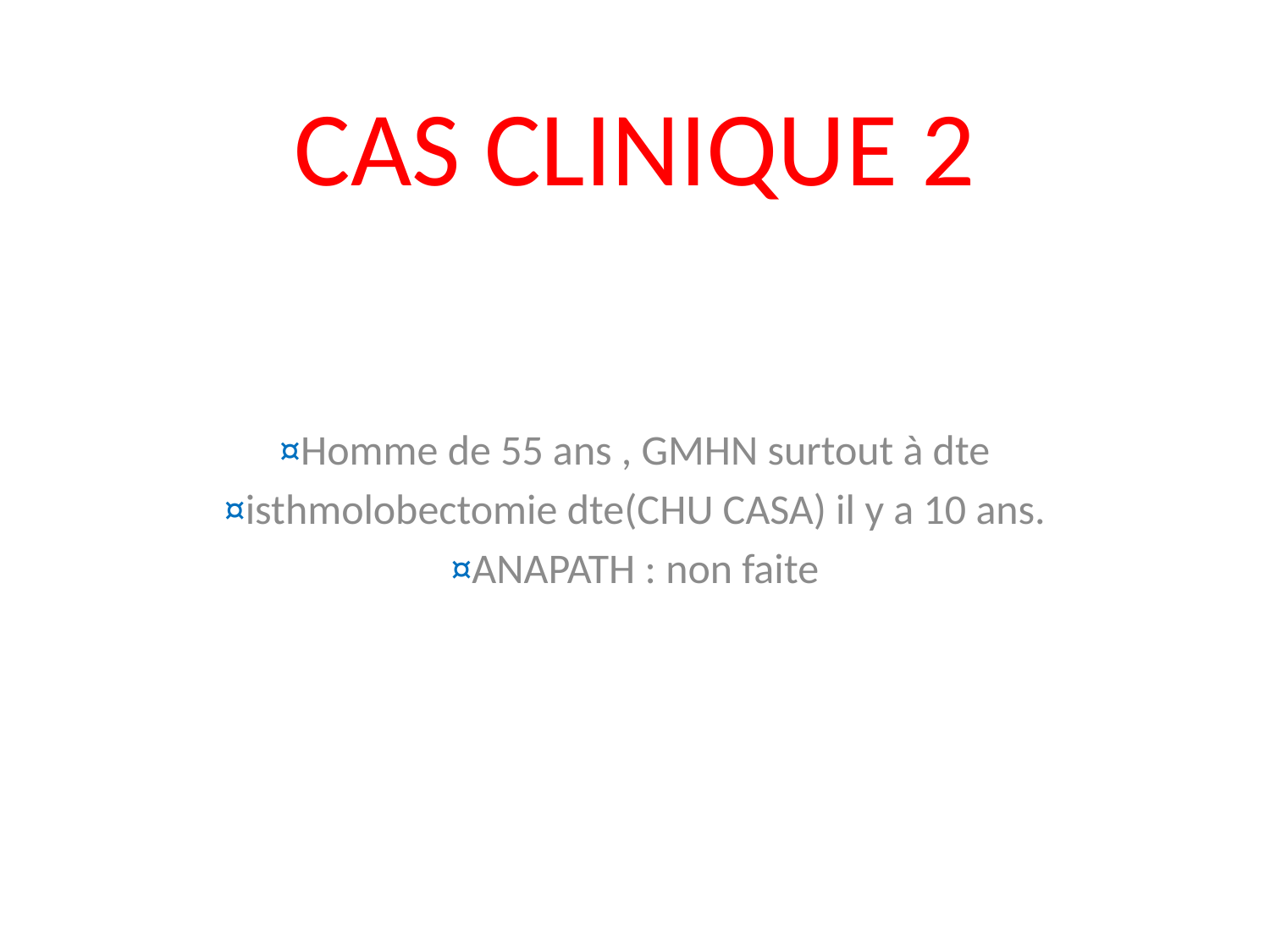

# CAS CLINIQUE 2
¤Homme de 55 ans , GMHN surtout à dte
¤isthmolobectomie dte(CHU CASA) il y a 10 ans.
¤ANAPATH : non faite